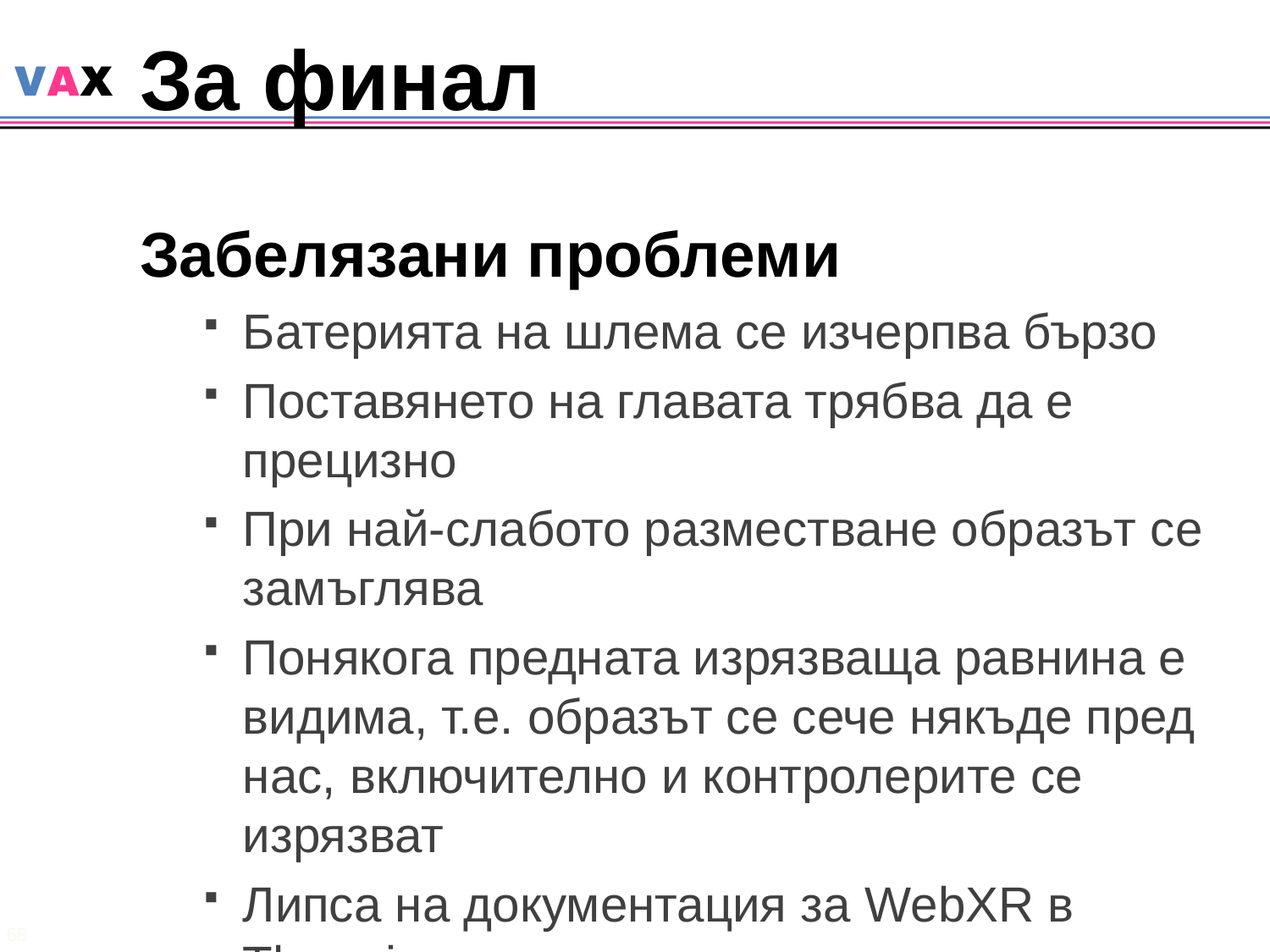

# За финал
Забелязани проблеми
Батерията на шлема се изчерпва бързо
Поставянето на главата трябва да е прецизно
При най-слабото разместване образът се замъглява
Понякога предната изрязваща равнина е видима, т.е. образът се сече някъде пред нас, включително и контролерите се изрязват
Липса на документация за WebXR в Three.js